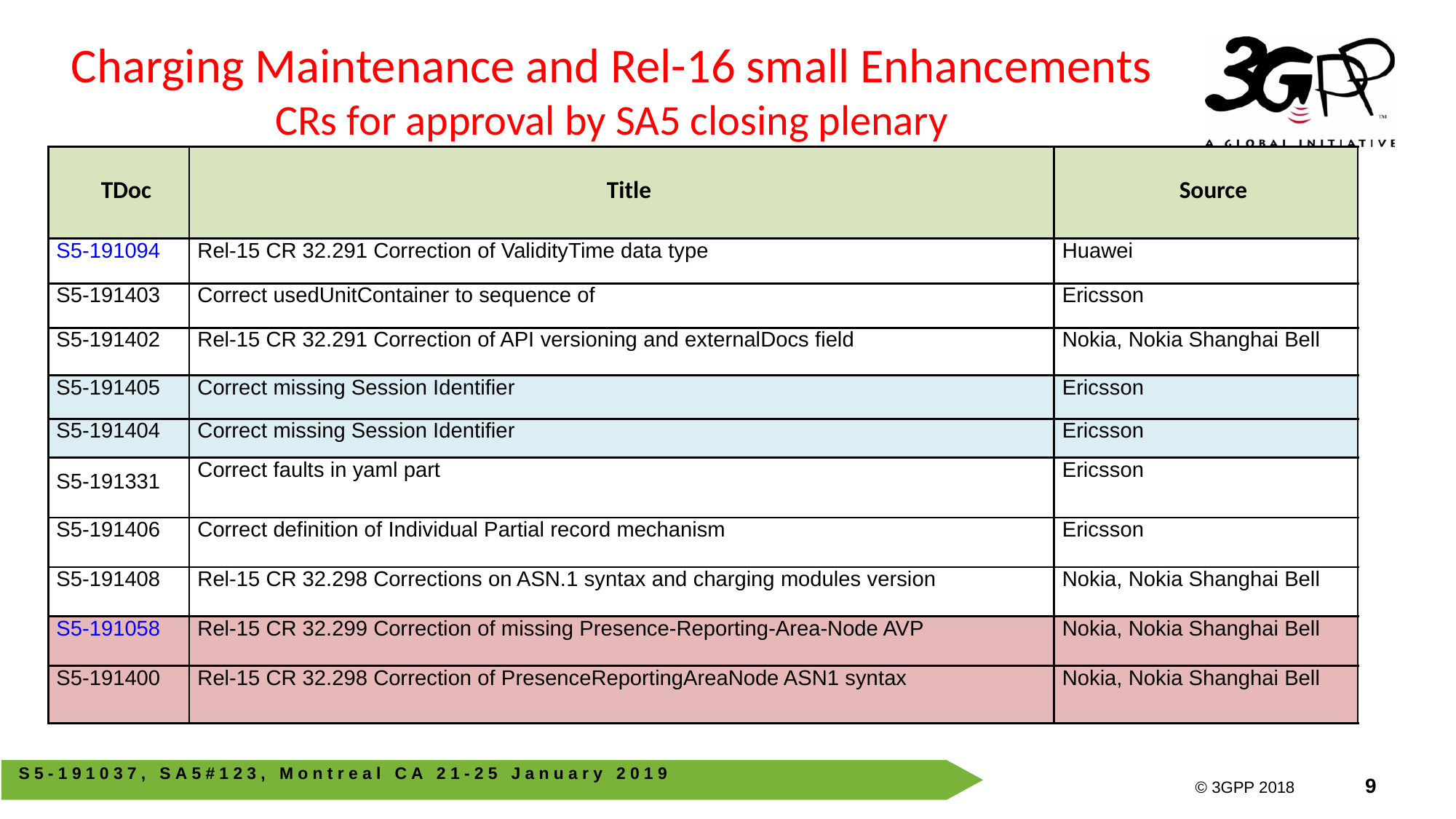

Charging Maintenance and Rel-16 small Enhancements CRs for approval by SA5 closing plenary
| TDoc | Title | Source |
| --- | --- | --- |
| S5-191094 | Rel-15 CR 32.291 Correction of ValidityTime data type | Huawei |
| S5-191403 | Correct usedUnitContainer to sequence of | Ericsson |
| S5-191402 | Rel-15 CR 32.291 Correction of API versioning and externalDocs field | Nokia, Nokia Shanghai Bell |
| S5-191405 | Correct missing Session Identifier | Ericsson |
| S5-191404 | Correct missing Session Identifier | Ericsson |
| S5-191331 | Correct faults in yaml part | Ericsson |
| S5-191406 | Correct definition of Individual Partial record mechanism | Ericsson |
| S5-191408 | Rel-15 CR 32.298 Corrections on ASN.1 syntax and charging modules version | Nokia, Nokia Shanghai Bell |
| S5-191058 | Rel-15 CR 32.299 Correction of missing Presence-Reporting-Area-Node AVP | Nokia, Nokia Shanghai Bell |
| S5-191400 | Rel-15 CR 32.298 Correction of PresenceReportingAreaNode ASN1 syntax | Nokia, Nokia Shanghai Bell |